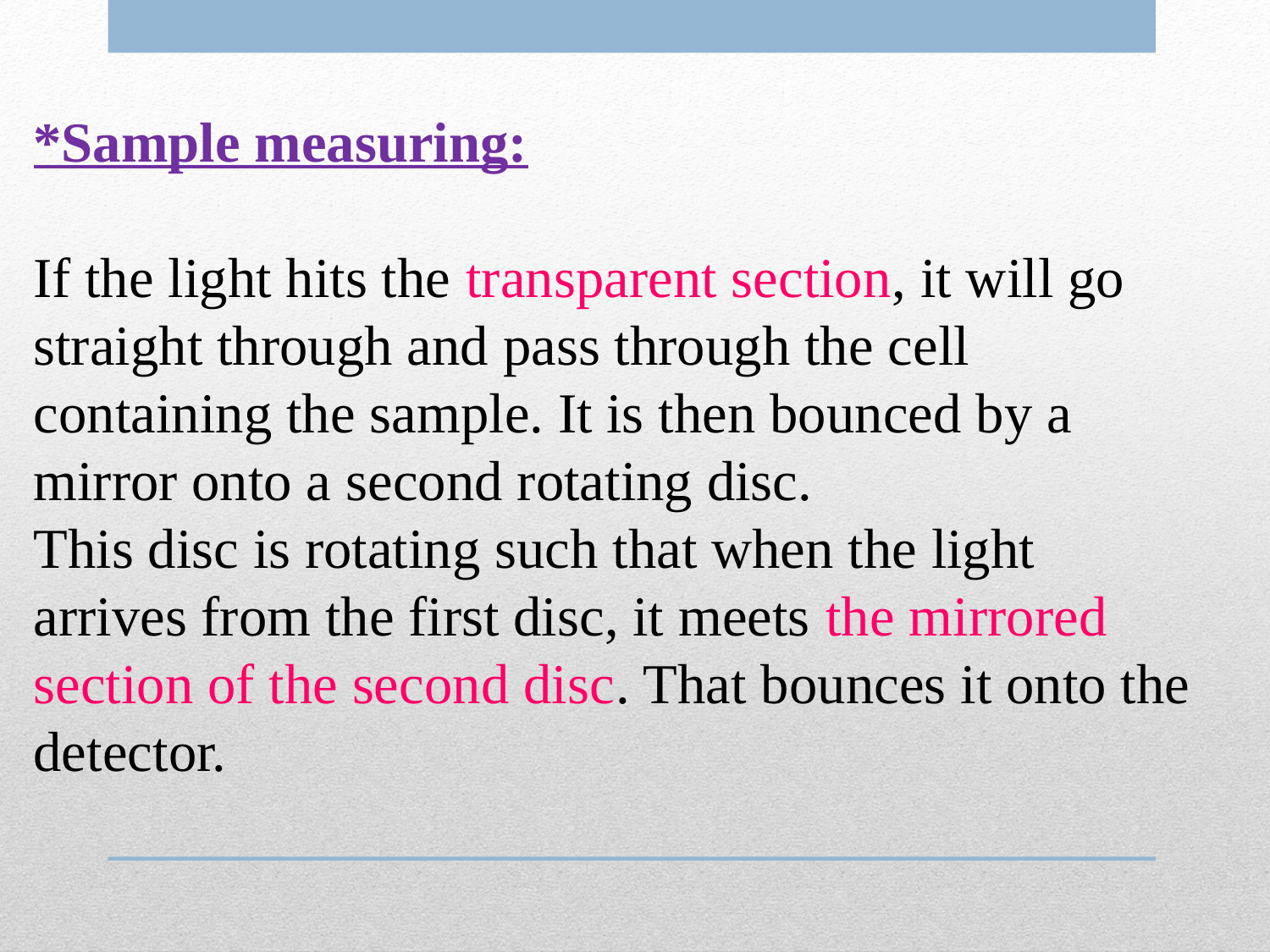

*Sample measuring:

If the light hits the transparent section, it will go straight through and pass through the cell containing the sample. It is then bounced by a mirror onto a second rotating disc.
This disc is rotating such that when the light arrives from the first disc, it meets the mirrored section of the second disc. That bounces it onto the detector.